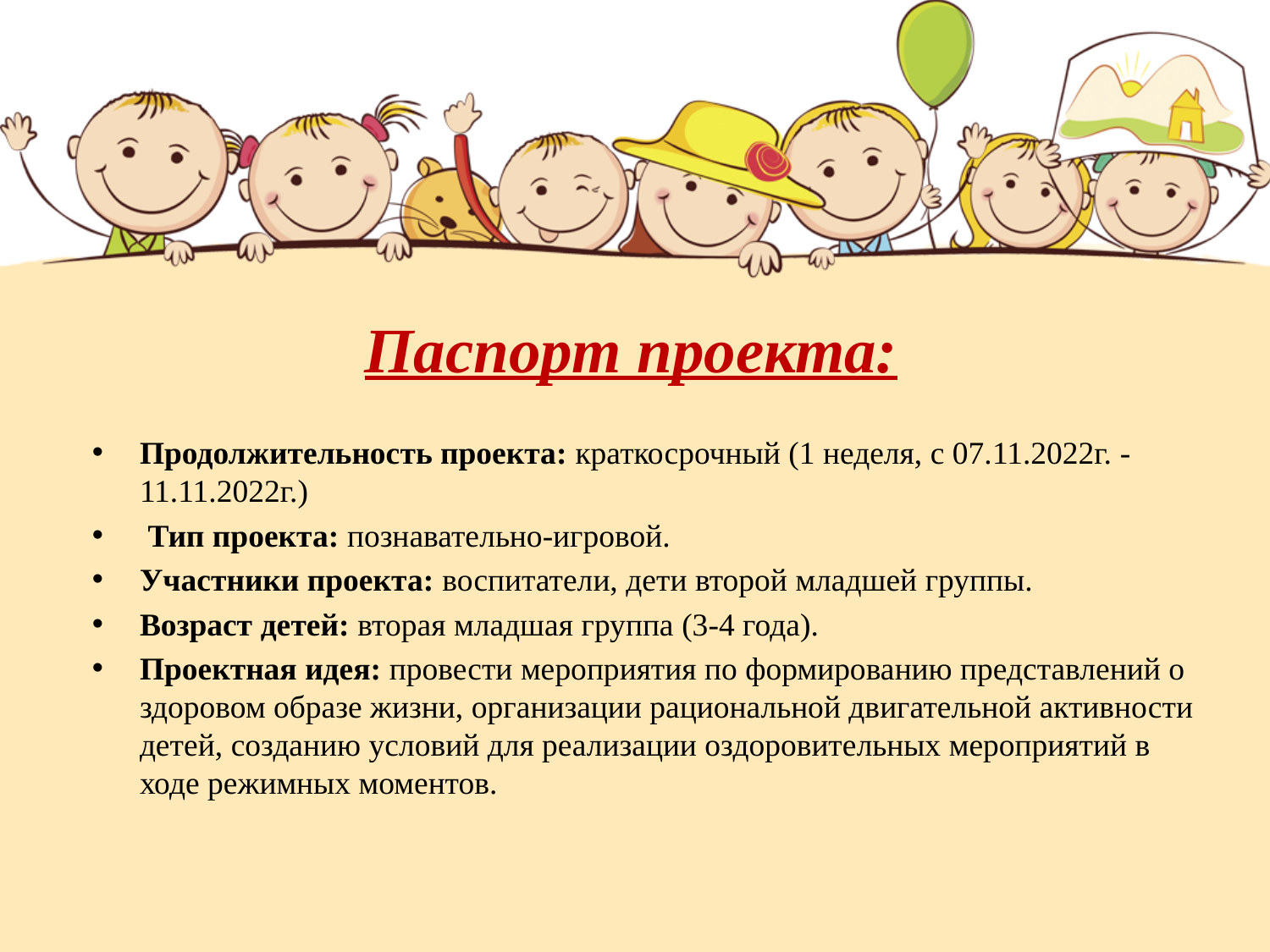

# Паспорт проекта:
Продолжительность проекта: краткосрочный (1 неделя, с 07.11.2022г. -11.11.2022г.)
 Тип проекта: познавательно-игровой.
Участники проекта: воспитатели, дети второй младшей группы.
Возраст детей: вторая младшая группа (3-4 года).
Проектная идея: провести мероприятия по формированию представлений о здоровом образе жизни, организации рациональной двигательной активности детей, созданию условий для реализации оздоровительных мероприятий в ходе режимных моментов.